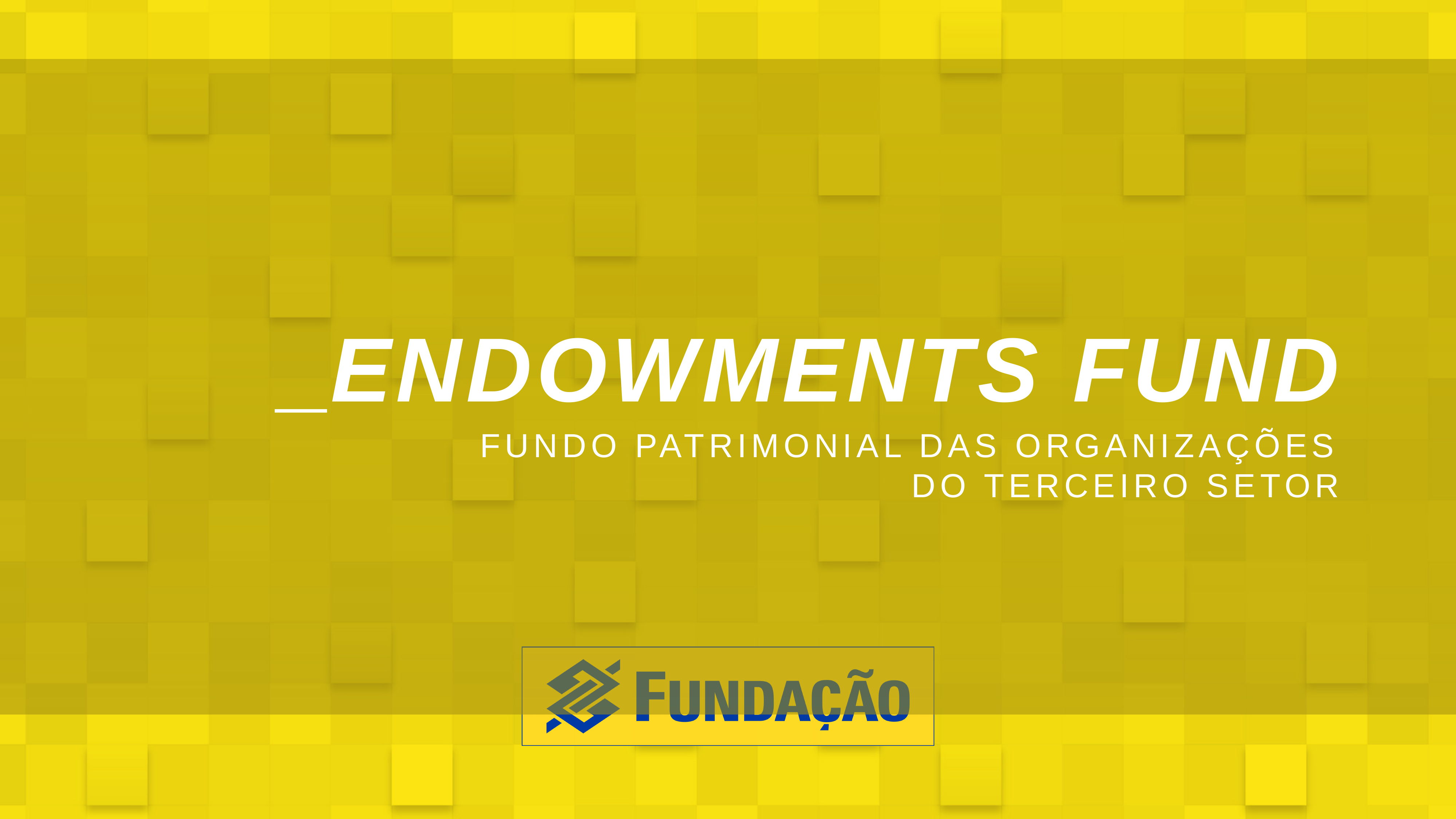

_ENDOWMENTS FUND
FUNDO PATRIMONIAL DAS ORGANIZAÇÕES DO TERCEIRO SETOR